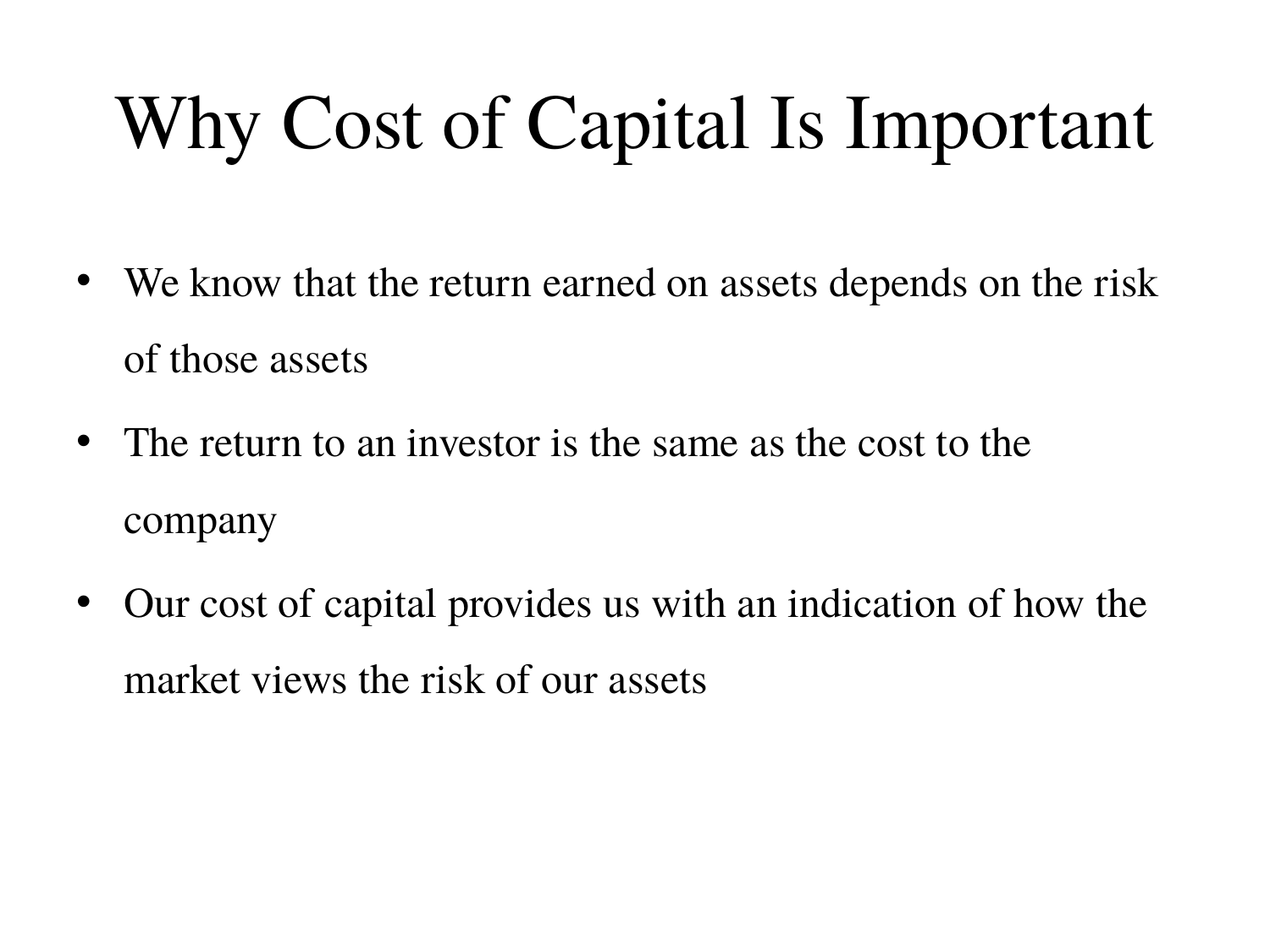

# Why Cost of Capital Is Important
We know that the return earned on assets depends on the risk of those assets
The return to an investor is the same as the cost to the company
Our cost of capital provides us with an indication of how the market views the risk of our assets